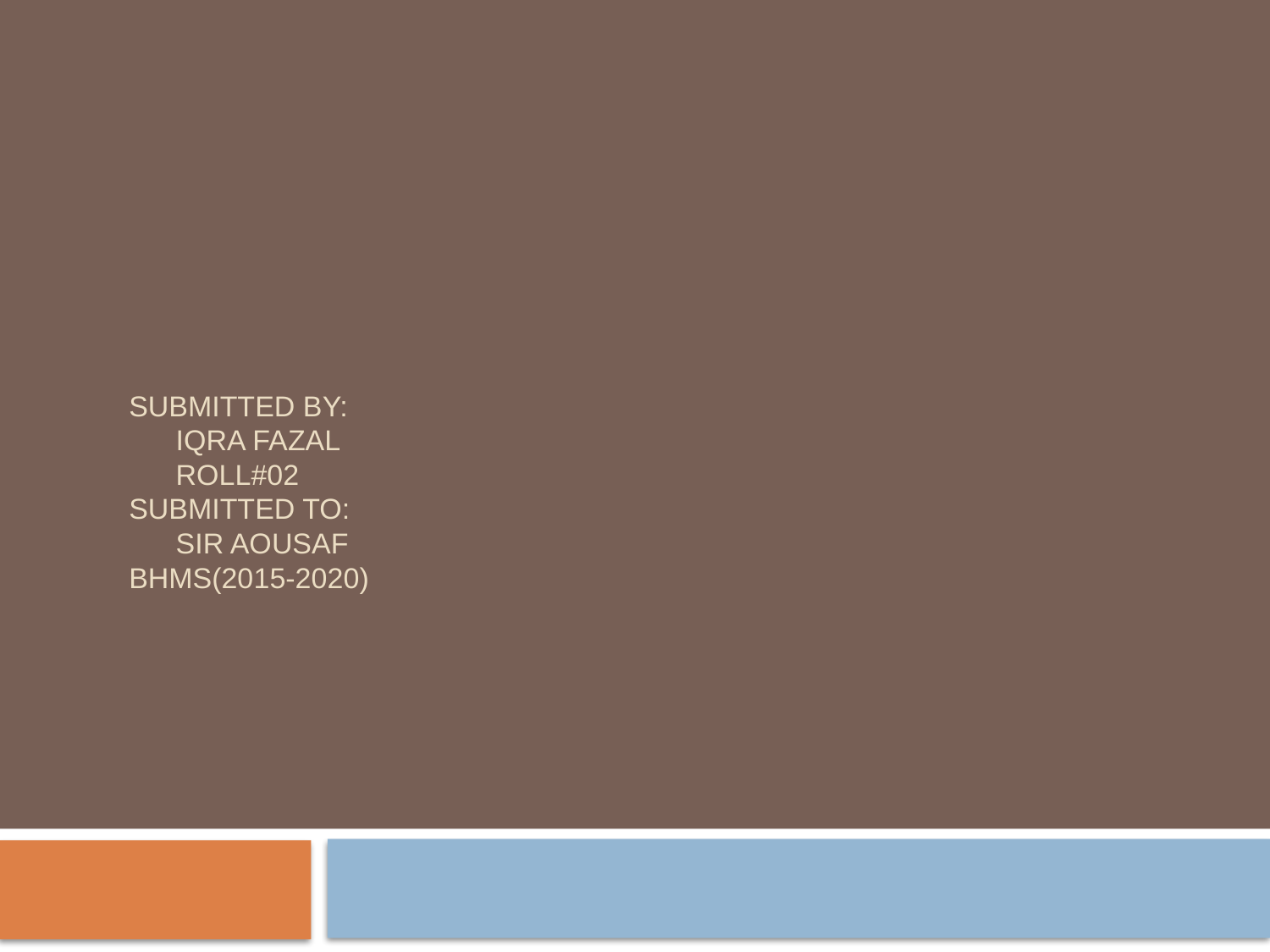

# Submitted by: iqra fazal roll#02 submitted to: sir aousaf bhms(2015-2020)